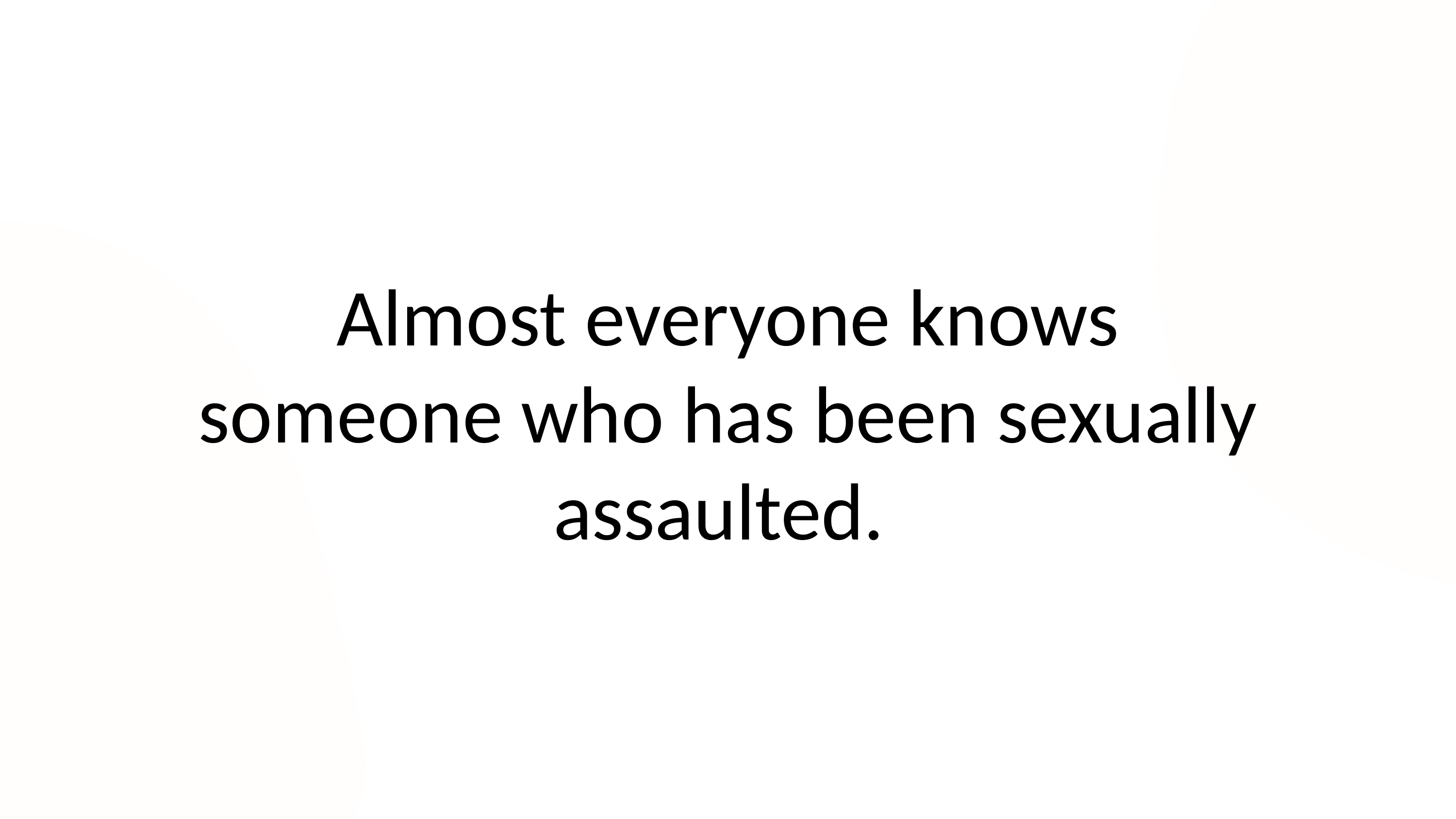

Almost everyone knows someone who has been sexually assaulted.